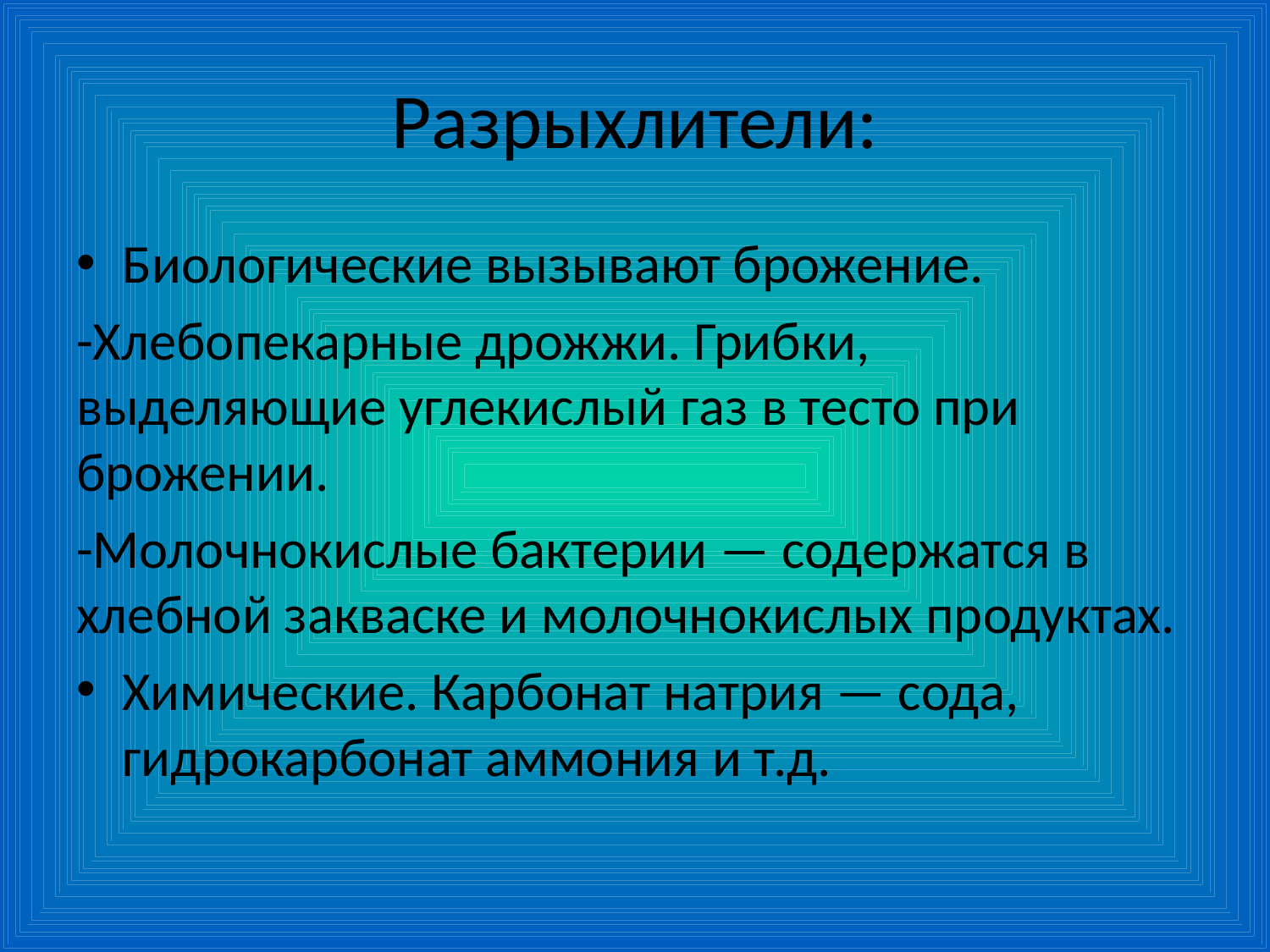

# Разрыхлители:
Биологические вызывают брожение.
-Хлебопекарные дрожжи. Грибки, выделяющие углекислый газ в тесто при брожении.
-Молочнокислые бактерии — содержатся в хлебной закваске и молочнокислых продуктах.
Химические. Карбонат натрия — сода, гидрокарбонат аммония и т.д.